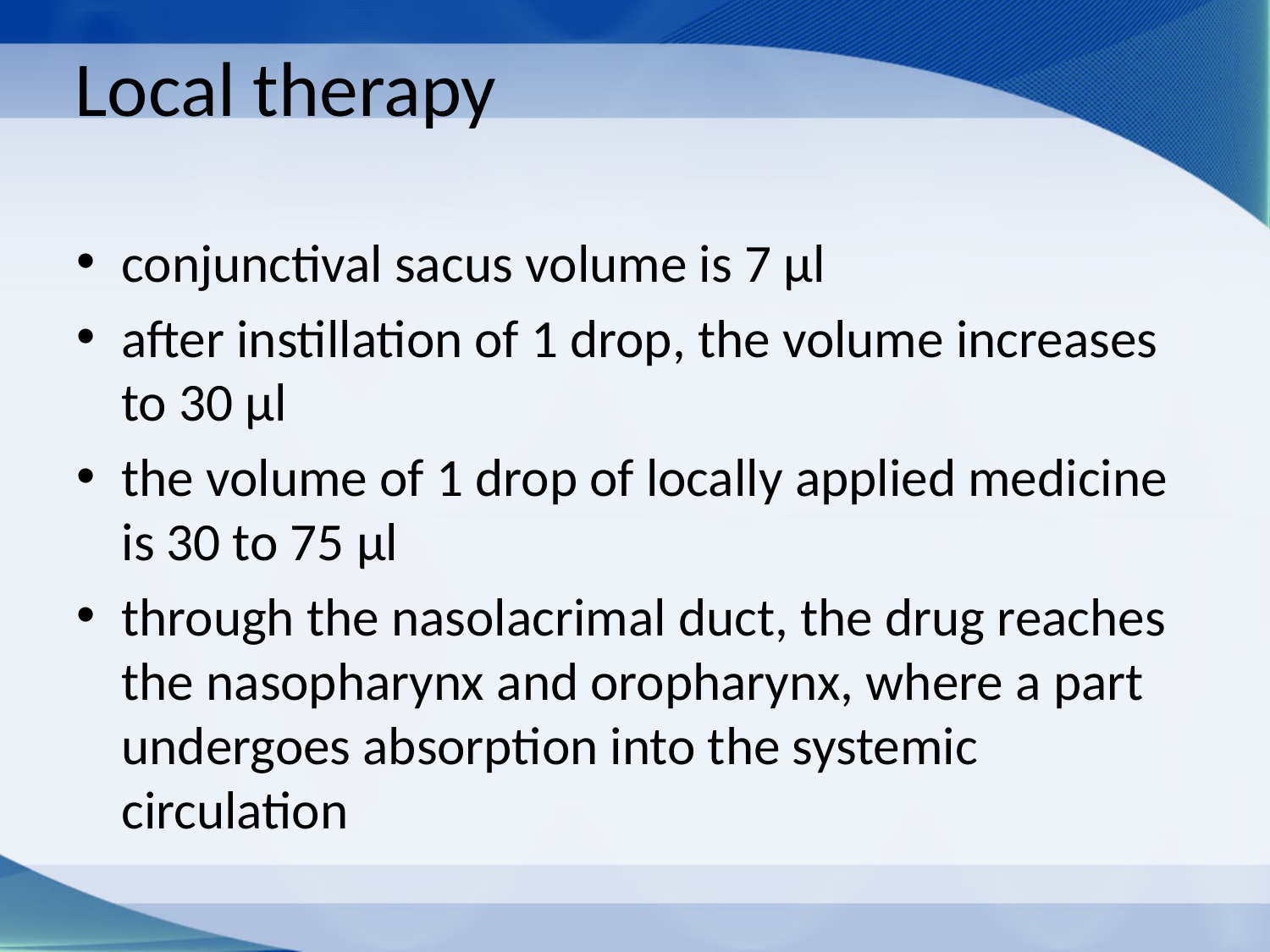

# Local therapy
conjunctival sacus volume is 7 µl
after instillation of 1 drop, the volume increases to 30 µl
the volume of 1 drop of locally applied medicine is 30 to 75 µl
through the nasolacrimal duct, the drug reaches the nasopharynx and oropharynx, where a part undergoes absorption into the systemic circulation